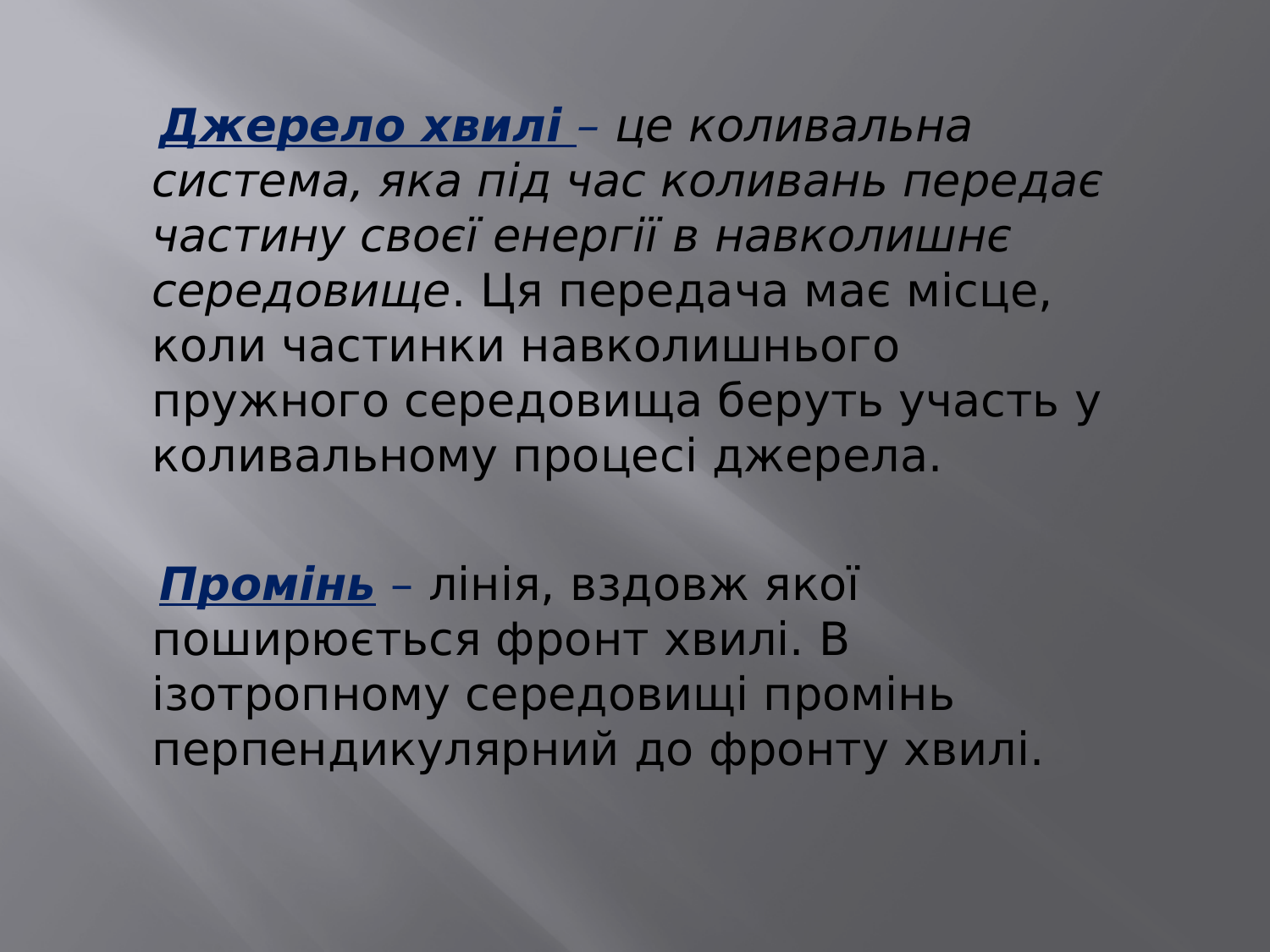

Джерело хвилі – це коливальна система, яка під час коливань передає частину своєї енергії в навколишнє середовище. Ця передача має місце, коли частинки навколишнього пружного середовища беруть участь у коливальному процесі джерела.

    Промінь – лінія, вздовж якої поширюється фронт хвилі. В ізотропному середовищі промінь перпендикулярний до фронту хвилі.